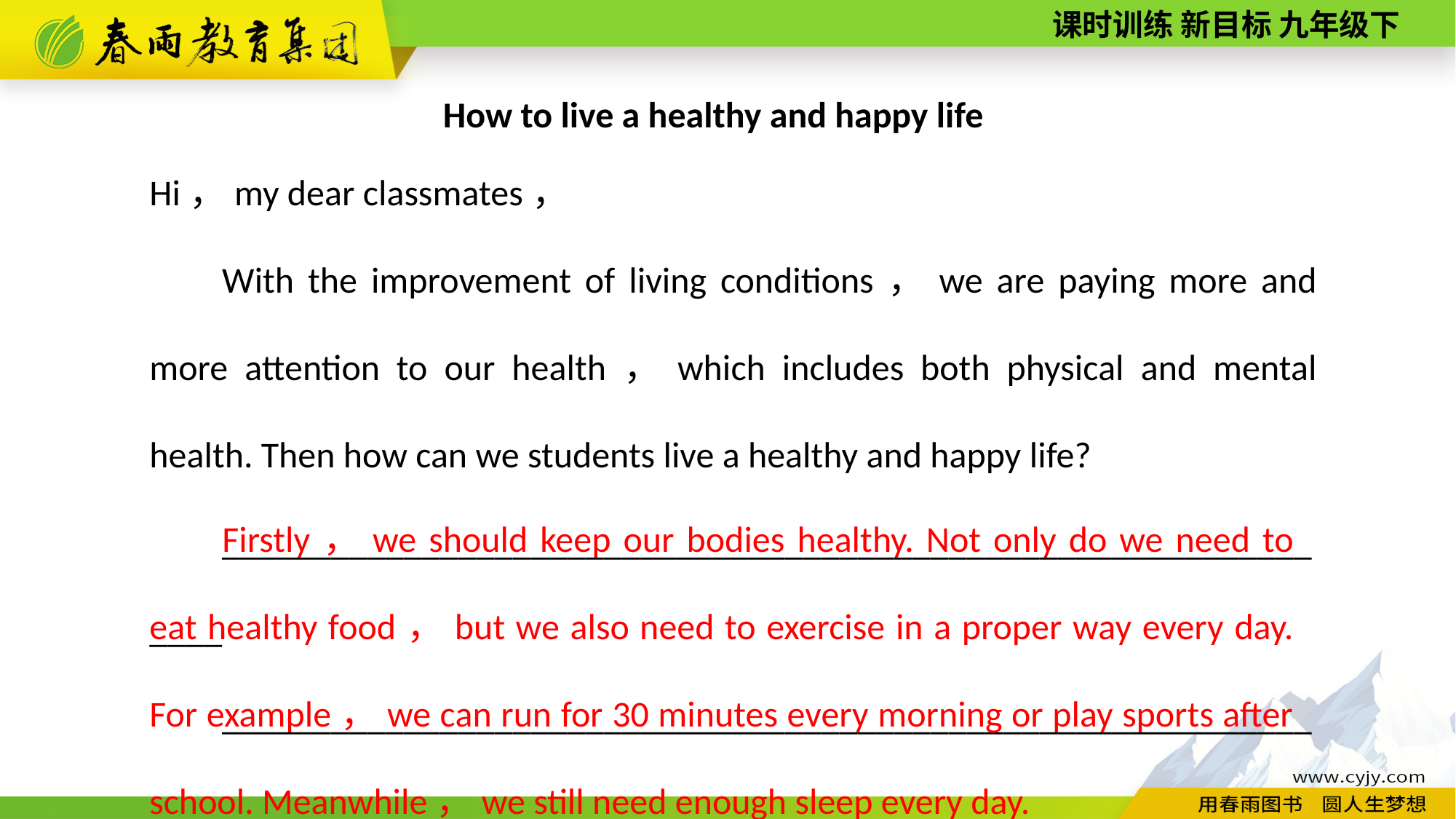

How to live a healthy and happy life
Hi，my dear classmates，
With the improvement of living conditions，we are paying more and more attention to our health，which includes both physical and mental health. Then how can we students live a healthy and happy life?
________________________________________________________________
________________________________________________________________
________________________________________________________________
________________________________________________________________
Firstly，we should keep our bodies healthy. Not only do we need to eat healthy food，but we also need to exercise in a proper way every day. For example，we can run for 30 minutes every morning or play sports after school. Meanwhile，we still need enough sleep every day.